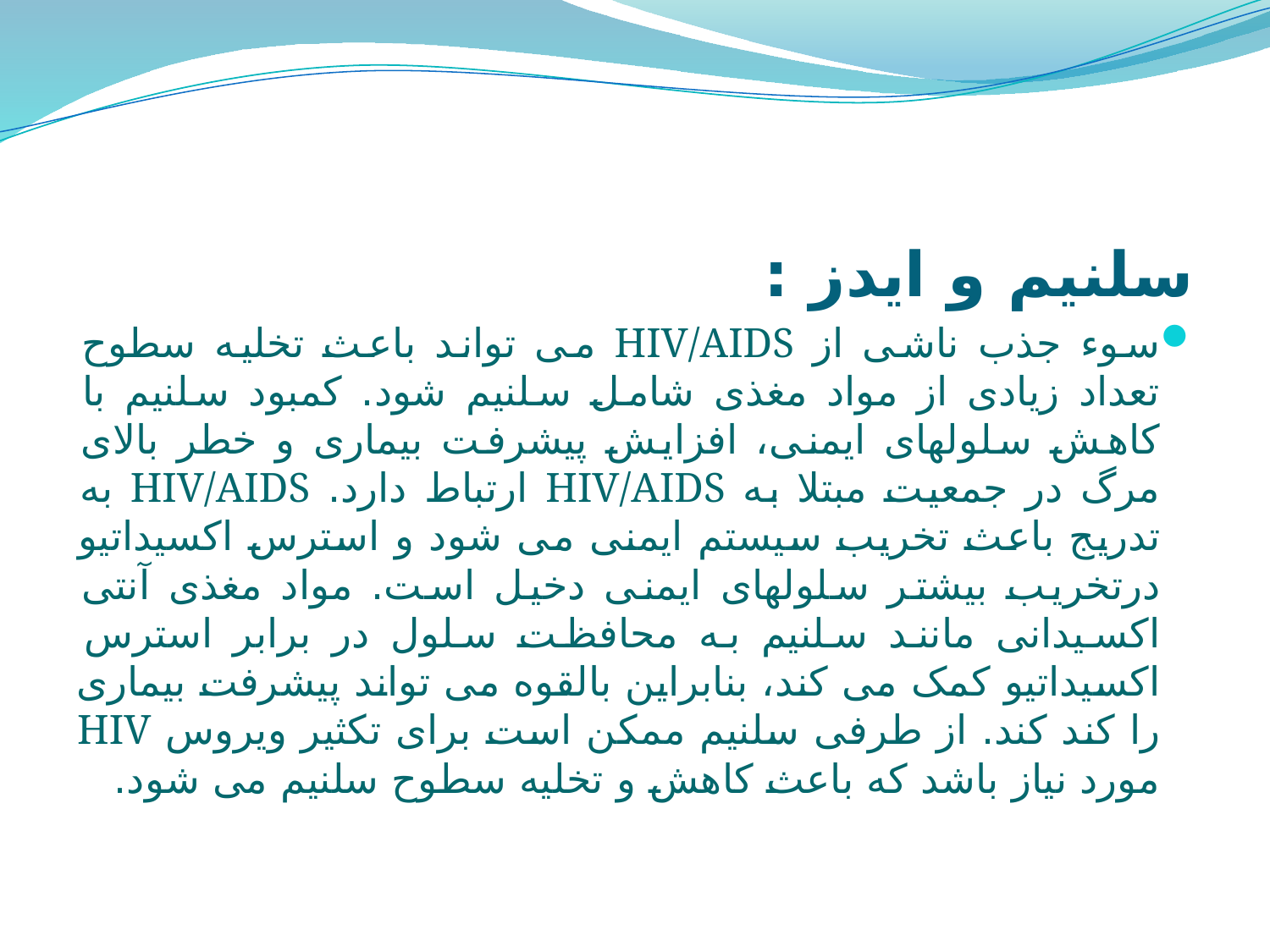

سلنیم و ایدز :
سوء جذب ناشی از HIV/AIDS می تواند باعث تخلیه سطوح تعداد زیادی از مواد مغذی شامل سلنیم شود. کمبود سلنیم با کاهش سلولهای ایمنی، افزایش پیشرفت بیماری و خطر بالای مرگ در جمعیت مبتلا به HIV/AIDS ارتباط دارد. HIV/AIDS به تدریج باعث تخریب سیستم ایمنی می شود و استرس اکسیداتیو درتخریب بیشتر سلولهای ایمنی دخیل است. مواد مغذی آنتی اکسیدانی مانند سلنیم به محافظت سلول در برابر استرس اکسیداتیو کمک می کند، بنابراین بالقوه می تواند پیشرفت بیماری را کند کند. از طرفی سلنیم ممکن است برای تکثیر ویروس HIV مورد نیاز باشد که باعث کاهش و تخلیه سطوح سلنیم می شود.